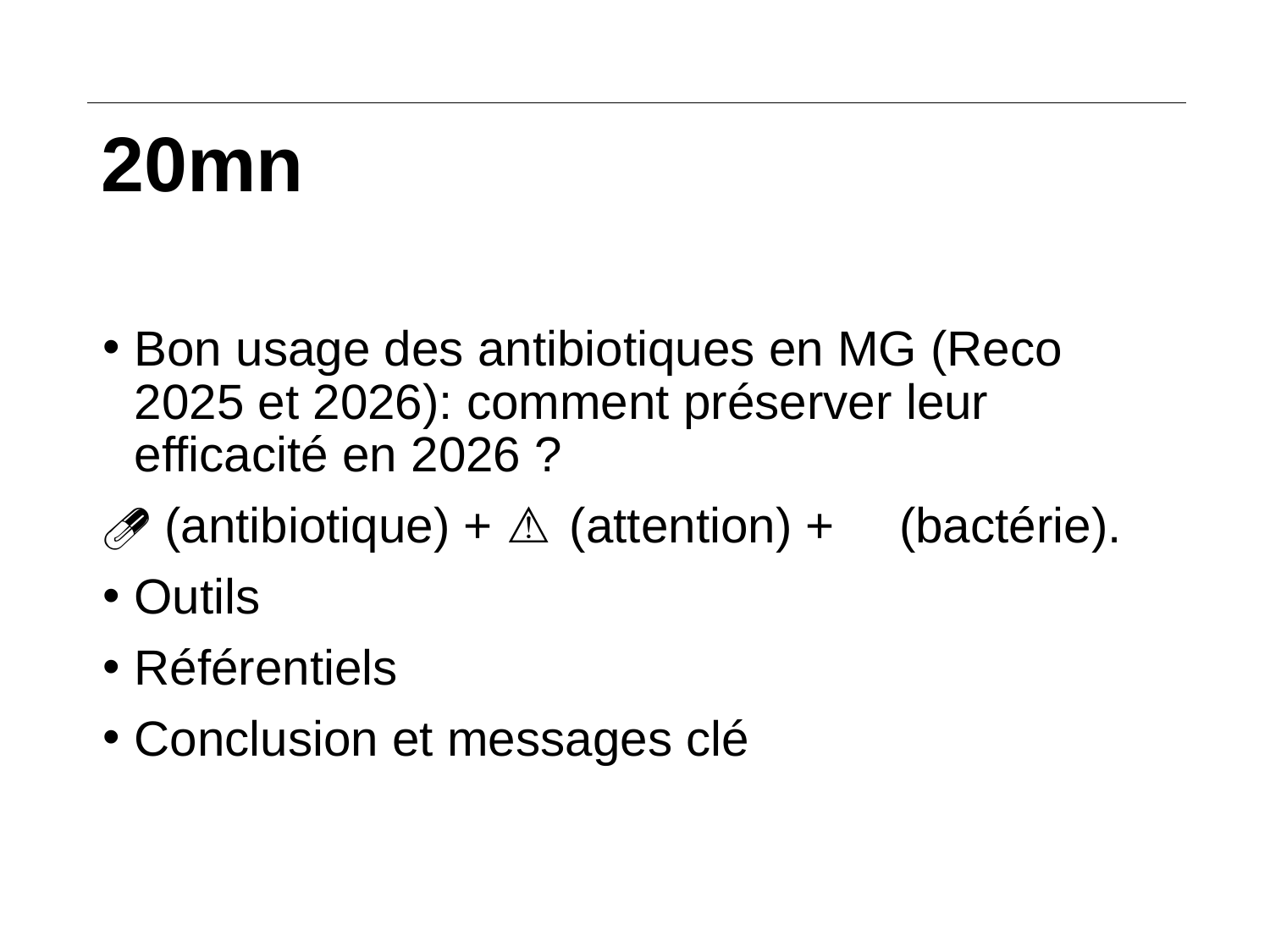

46
# 20mn
Bon usage des antibiotiques en MG (Reco 2025 et 2026): comment préserver leur efficacité en 2026 ?
💊 (antibiotique) + ⚠️ (attention) + 🦠 (bactérie).
Outils
Référentiels
Conclusion et messages clé